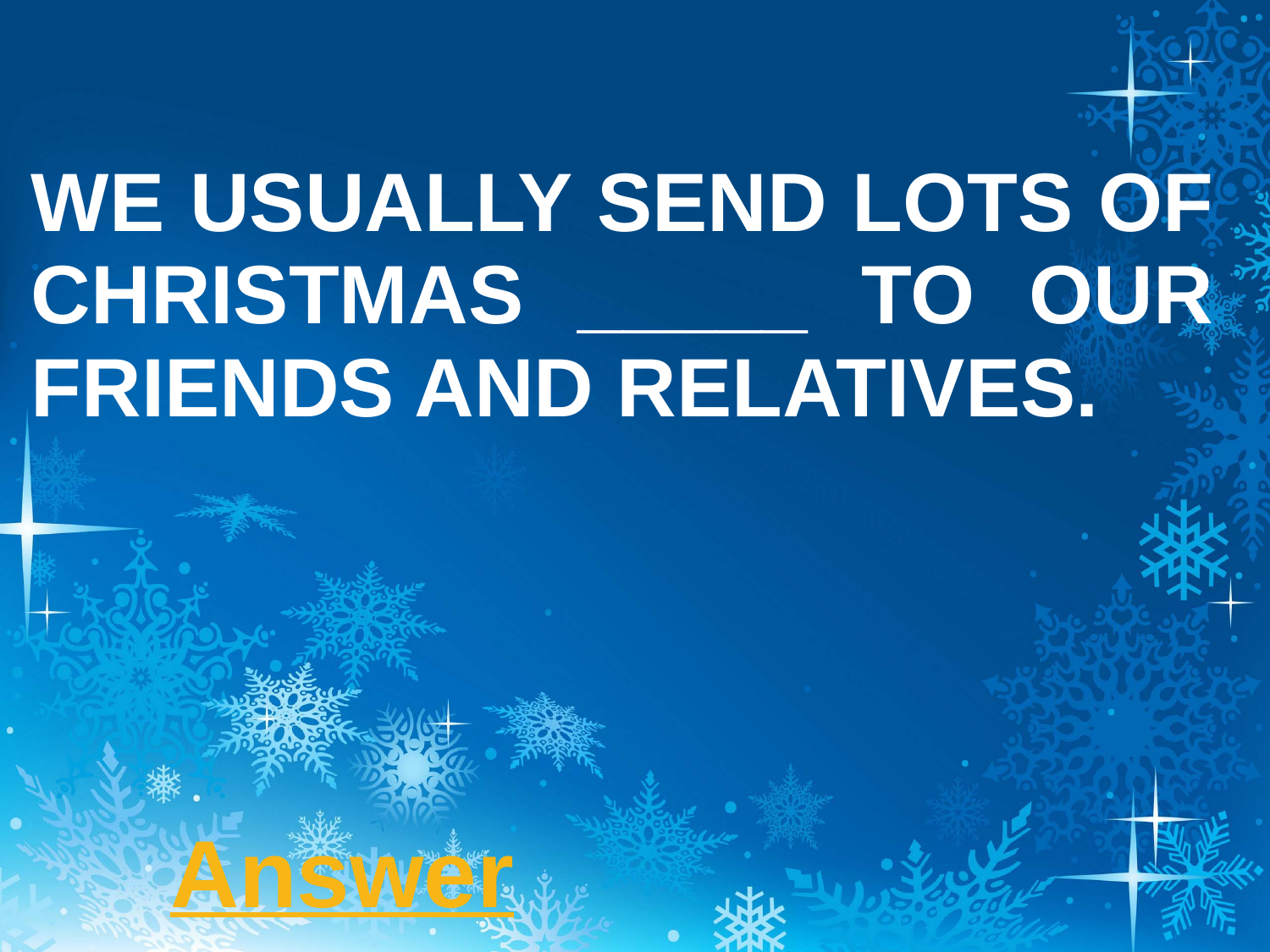

# We usually send lots of Christmas _____ to our friends and relatives.
Answer